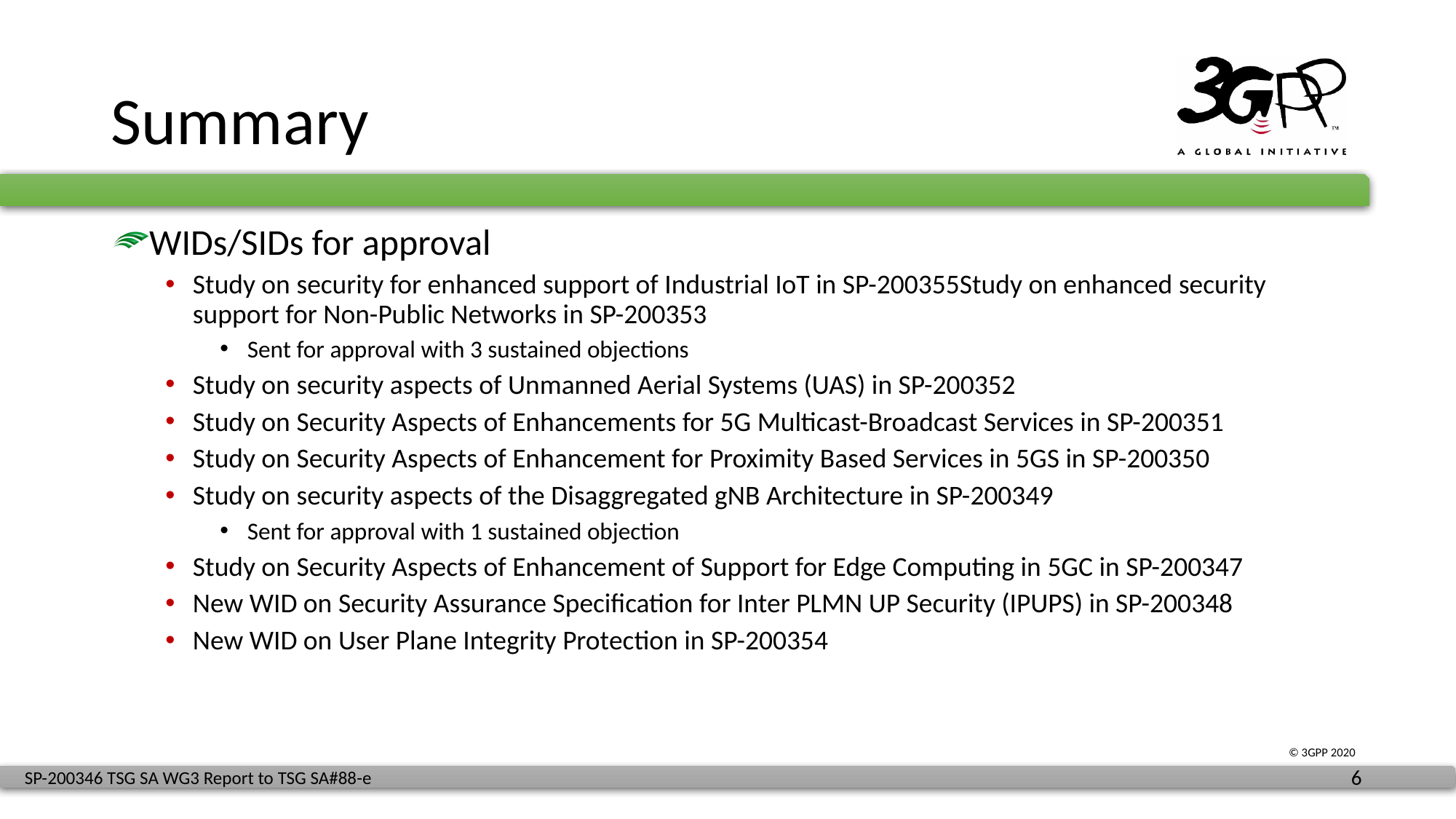

# Summary
WIDs/SIDs for approval
Study on security for enhanced support of Industrial IoT in SP-200355Study on enhanced security support for Non-Public Networks in SP-200353
Sent for approval with 3 sustained objections
Study on security aspects of Unmanned Aerial Systems (UAS) in SP-200352
Study on Security Aspects of Enhancements for 5G Multicast-Broadcast Services in SP-200351
Study on Security Aspects of Enhancement for Proximity Based Services in 5GS in SP-200350
Study on security aspects of the Disaggregated gNB Architecture in SP-200349
Sent for approval with 1 sustained objection
Study on Security Aspects of Enhancement of Support for Edge Computing in 5GC in SP-200347
New WID on Security Assurance Specification for Inter PLMN UP Security (IPUPS) in SP-200348
New WID on User Plane Integrity Protection in SP-200354